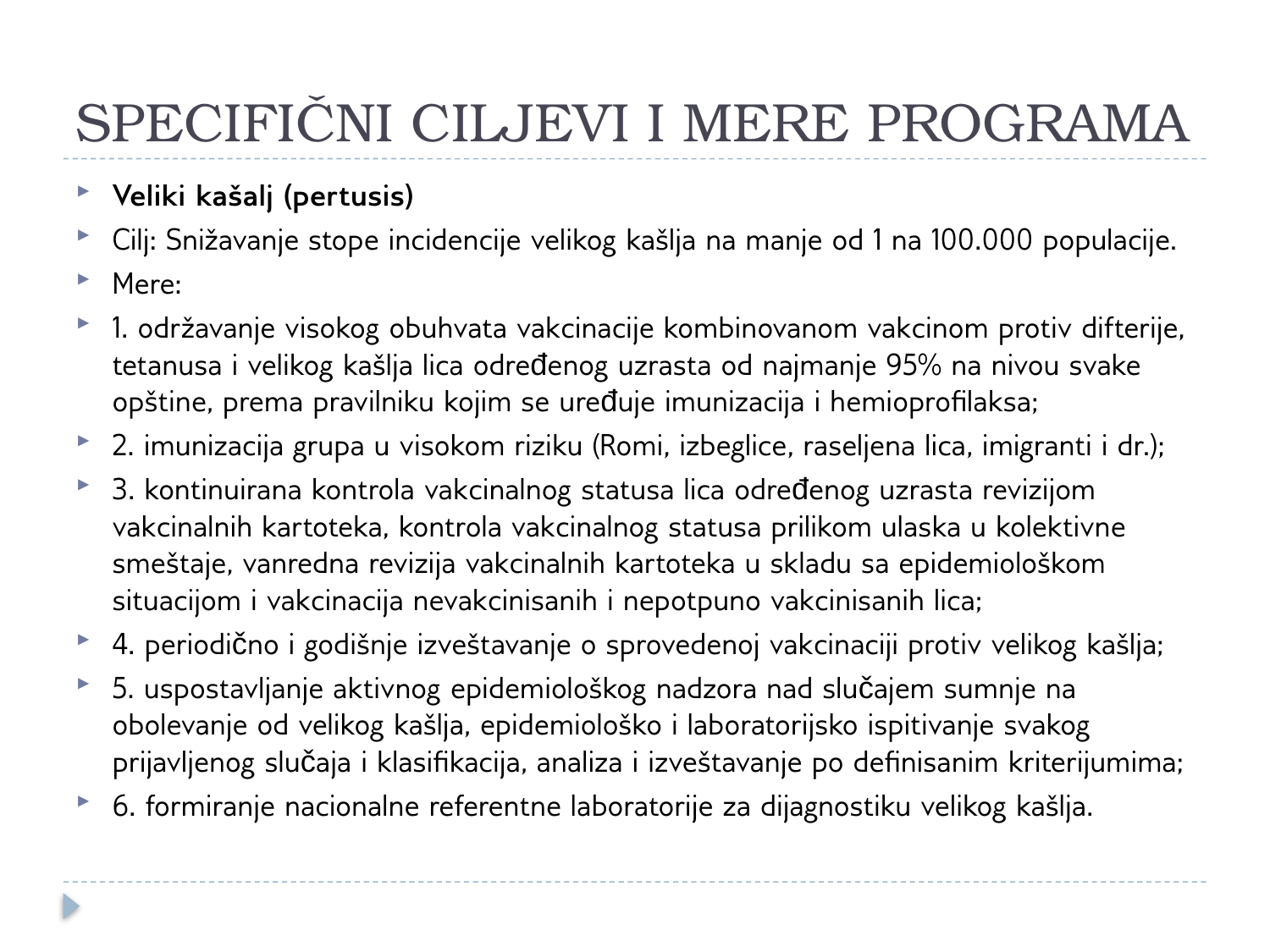

# SPECIFIČNI CILJEVI I MERE PROGRAMA
Veliki kašalj (pertusis)
Cilj: Snižavanje stope incidencije velikog kašlja na manje od 1 na 100.000 populacije.
Mere:
1. održavanje visokog obuhvata vakcinacije kombinovanom vakcinom protiv difterije, tetanusa i velikog kašlja lica određenog uzrasta od najmanje 95% na nivou svake opštine, prema pravilniku kojim se uređuje imunizacija i hemioprofilaksa;
2. imunizacija grupa u visokom riziku (Romi, izbeglice, raseljena lica, imigranti i dr.);
3. kontinuirana kontrola vakcinalnog statusa lica određenog uzrasta revizijom vakcinalnih kartoteka, kontrola vakcinalnog statusa prilikom ulaska u kolektivne smeštaje, vanredna revizija vakcinalnih kartoteka u skladu sa epidemiološkom situacijom i vakcinacija nevakcinisanih i nepotpuno vakcinisanih lica;
4. periodično i godišnje izveštavanje o sprovedenoj vakcinaciji protiv velikog kašlja;
5. uspostavljanje aktivnog epidemiološkog nadzora nad slučajem sumnje na obolevanje od velikog kašlja, epidemiološko i laboratorijsko ispitivanje svakog prijavljenog slučaja i klasifikacija, analiza i izveštavanje po definisanim kriterijumima;
6. formiranje nacionalne referentne laboratorije za dijagnostiku velikog kašlja.